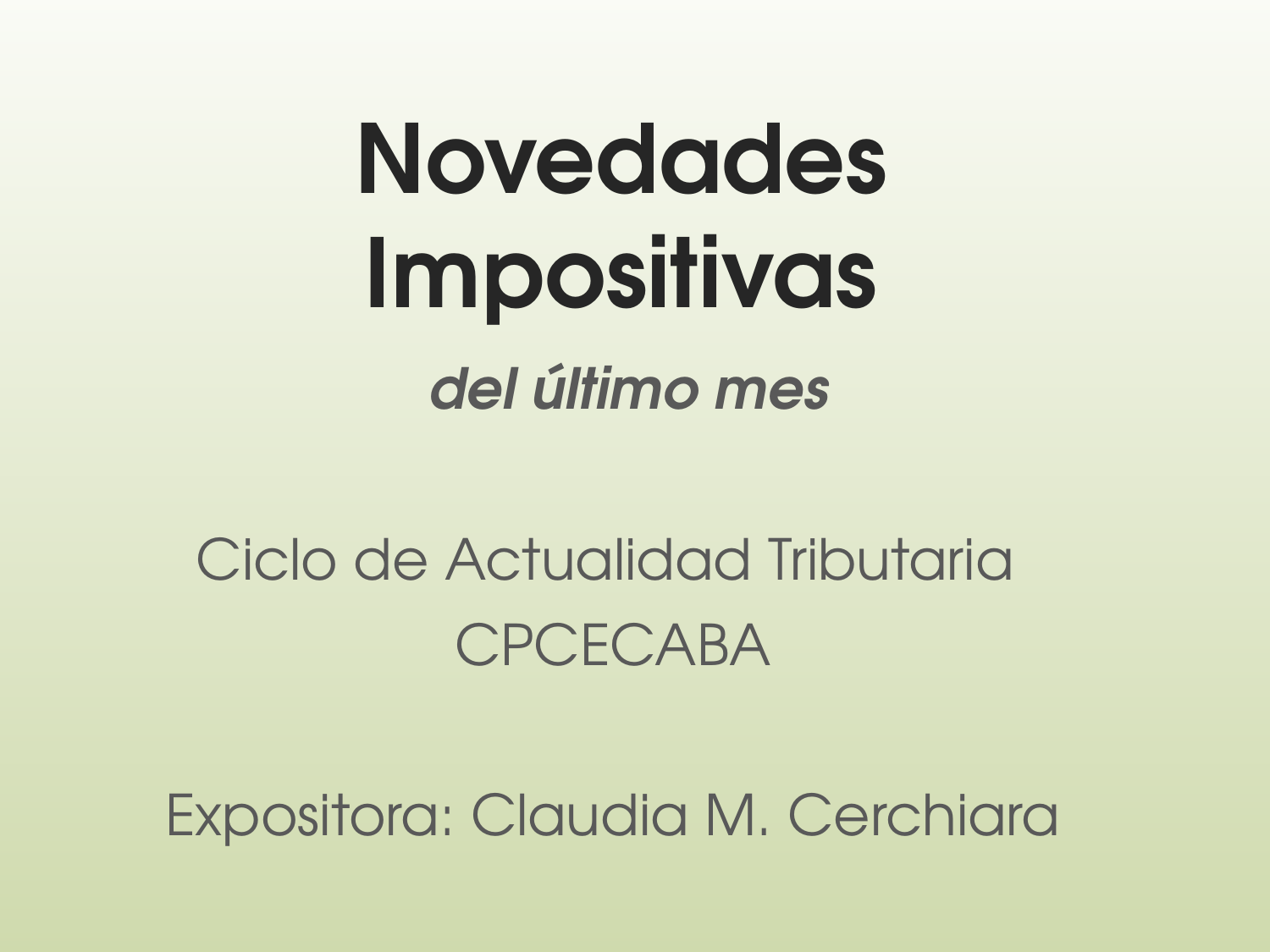

# Novedades Impositivas
   del último mes

Ciclo de Actualidad Tributaria
CPCECABA

Expositora: Claudia M. Cerchiara